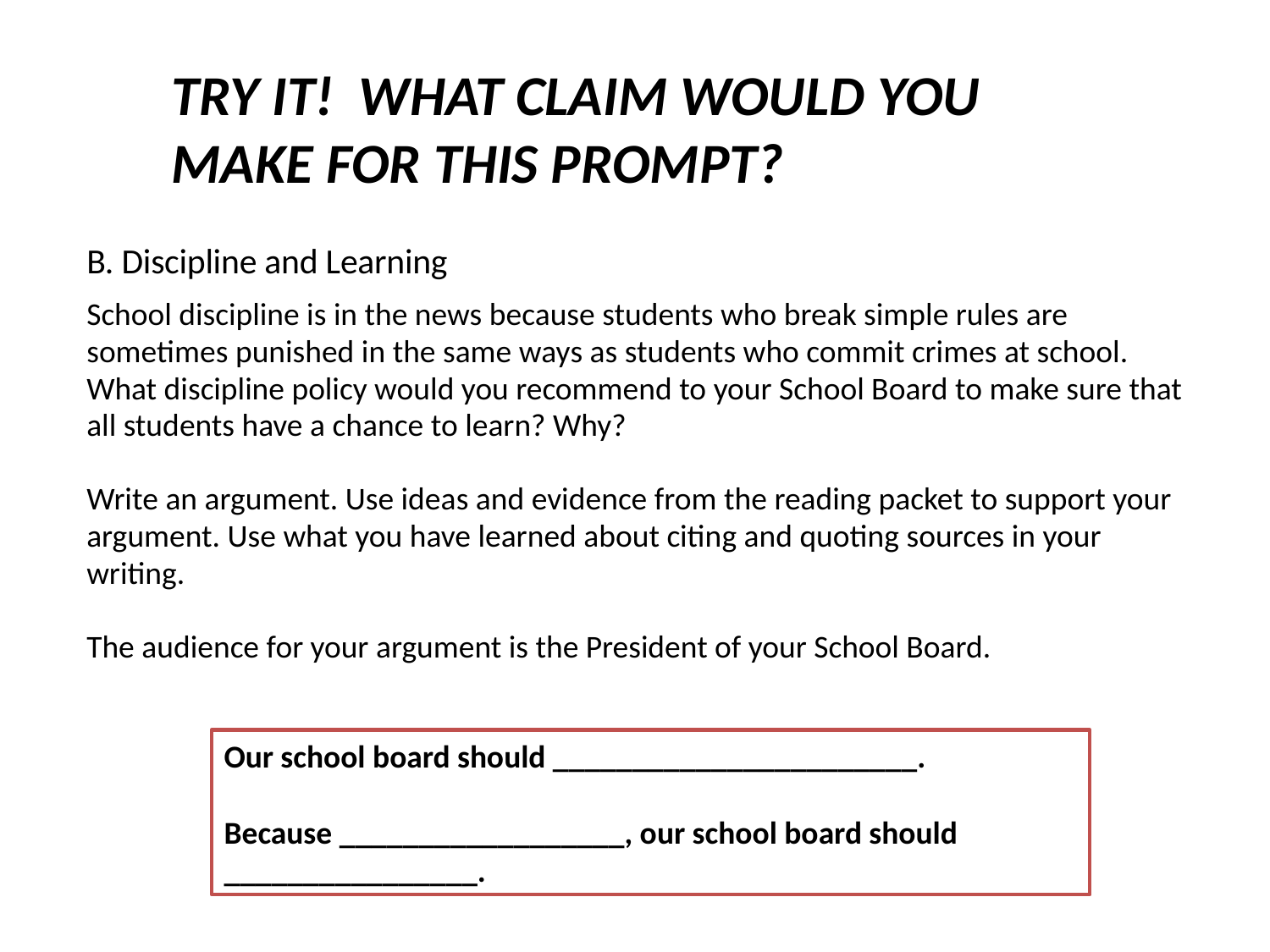

TRY IT!  WHAT CLAIM WOULD YOU MAKE FOR THIS PROMPT?
B. Discipline and Learning

School discipline is in the news because students who break simple rules are sometimes punished in the same ways as students who commit crimes at school. What discipline policy would you recommend to your School Board to make sure that all students have a chance to learn? Why?

Write an argument. Use ideas and evidence from the reading packet to support your argument. Use what you have learned about citing and quoting sources in your writing.

The audience for your argument is the President of your School Board.

Our school board should _______________________.

Because __________________, our school board should ________________.